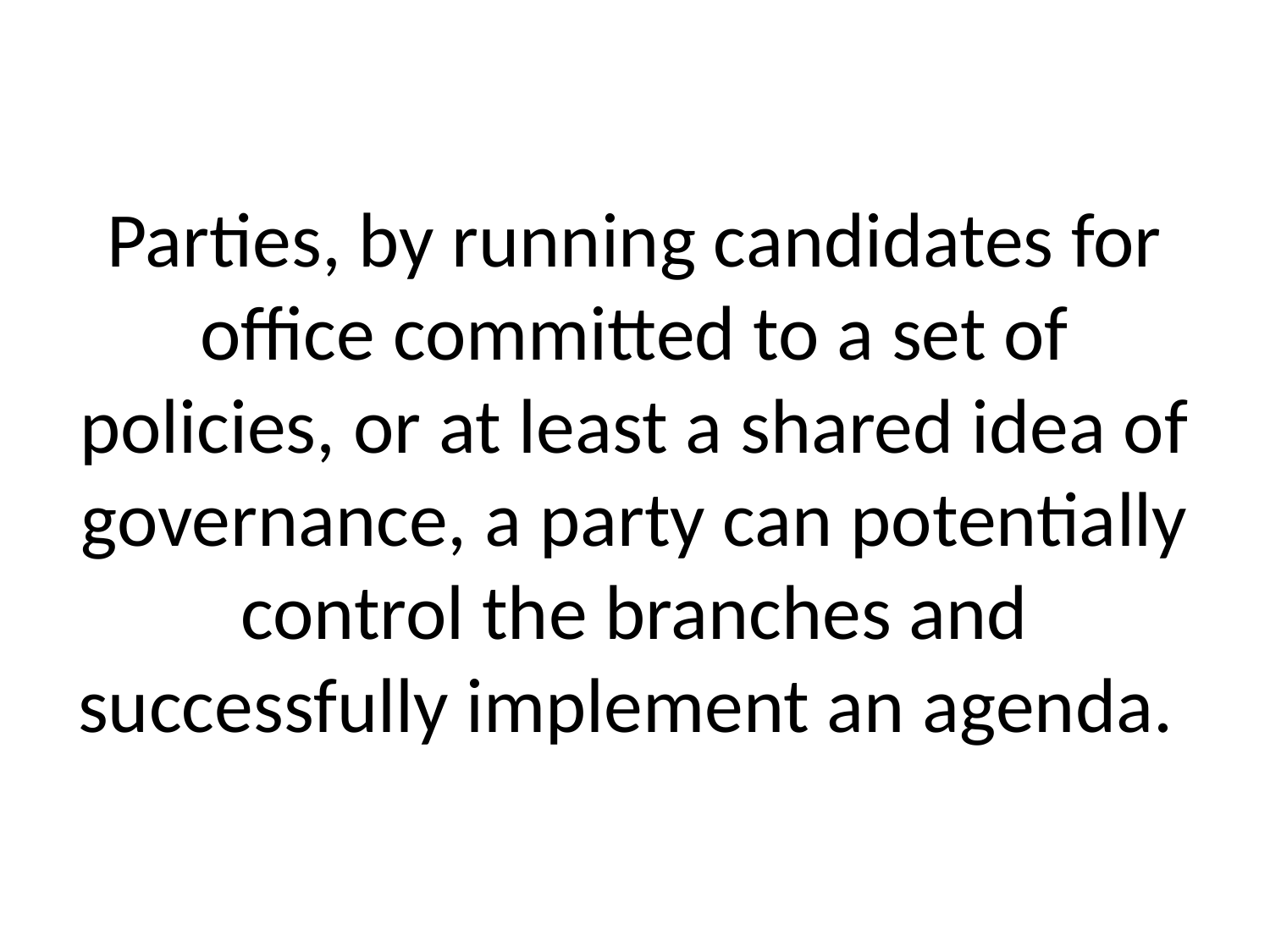

# Parties, by running candidates for office committed to a set of policies, or at least a shared idea of governance, a party can potentially control the branches and successfully implement an agenda.